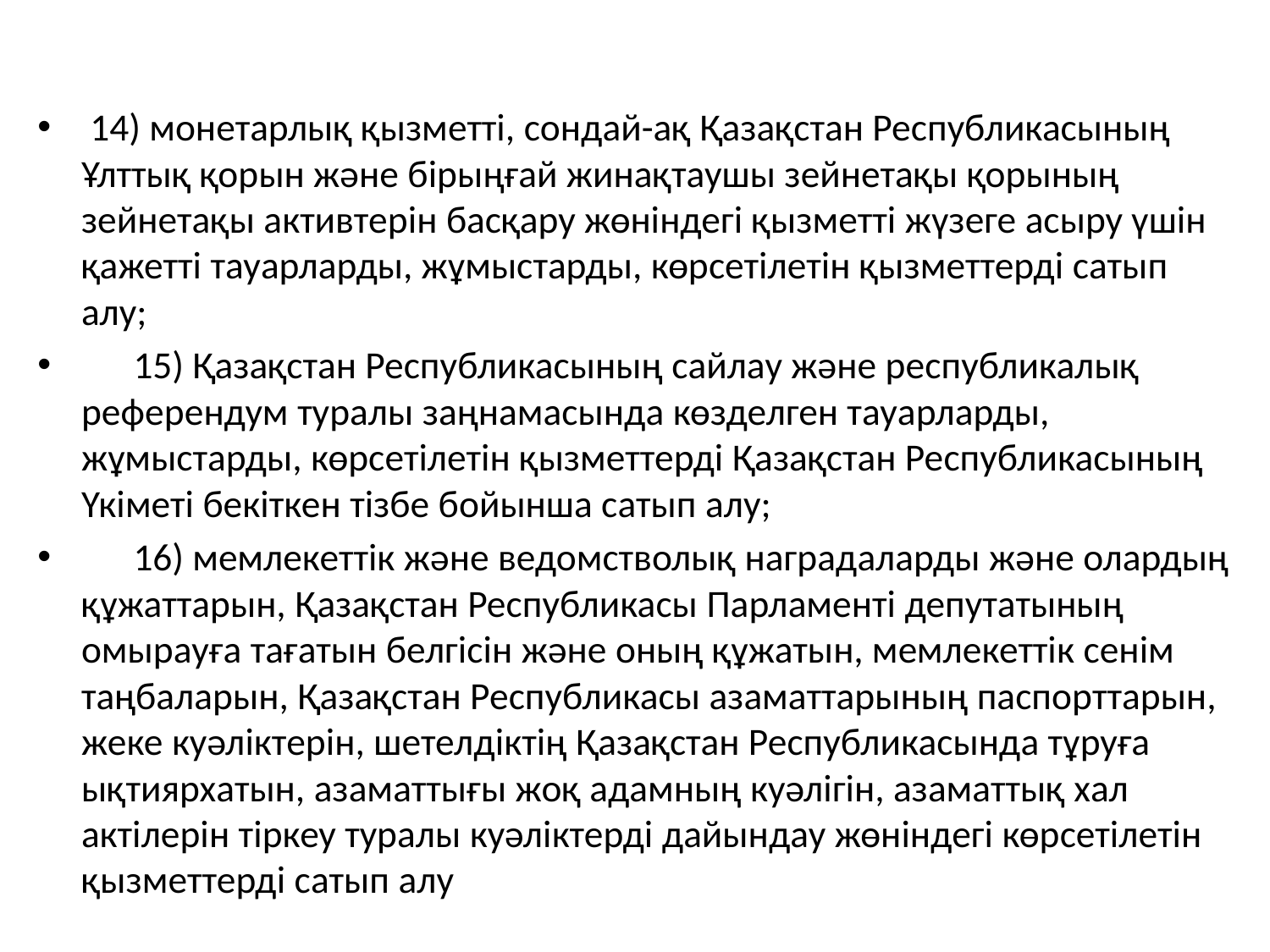

14) монетарлық қызметті, сондай-ақ Қазақстан Республикасының Ұлттық қорын және бірыңғай жинақтаушы зейнетақы қорының зейнетақы активтерін басқару жөніндегі қызметті жүзеге асыру үшін қажетті тауарларды, жұмыстарды, көрсетілетін қызметтерді сатып алу;
      15) Қазақстан Республикасының сайлау және республикалық референдум туралы заңнамасында көзделген тауарларды, жұмыстарды, көрсетілетін қызметтерді Қазақстан Республикасының Үкіметі бекіткен тізбе бойынша сатып алу;
      16) мемлекеттік және ведомстволық наградаларды және олардың құжаттарын, Қазақстан Республикасы Парламенті депутатының омырауға тағатын белгісін және оның құжатын, мемлекеттік сенім таңбаларын, Қазақстан Республикасы азаматтарының паспорттарын, жеке куәліктерін, шетелдіктің Қазақстан Республикасында тұруға ықтиярхатын, азаматтығы жоқ адамның куәлігін, азаматтық хал актілерін тіркеу туралы куәліктерді дайындау жөніндегі көрсетілетін қызметтерді сатып алу